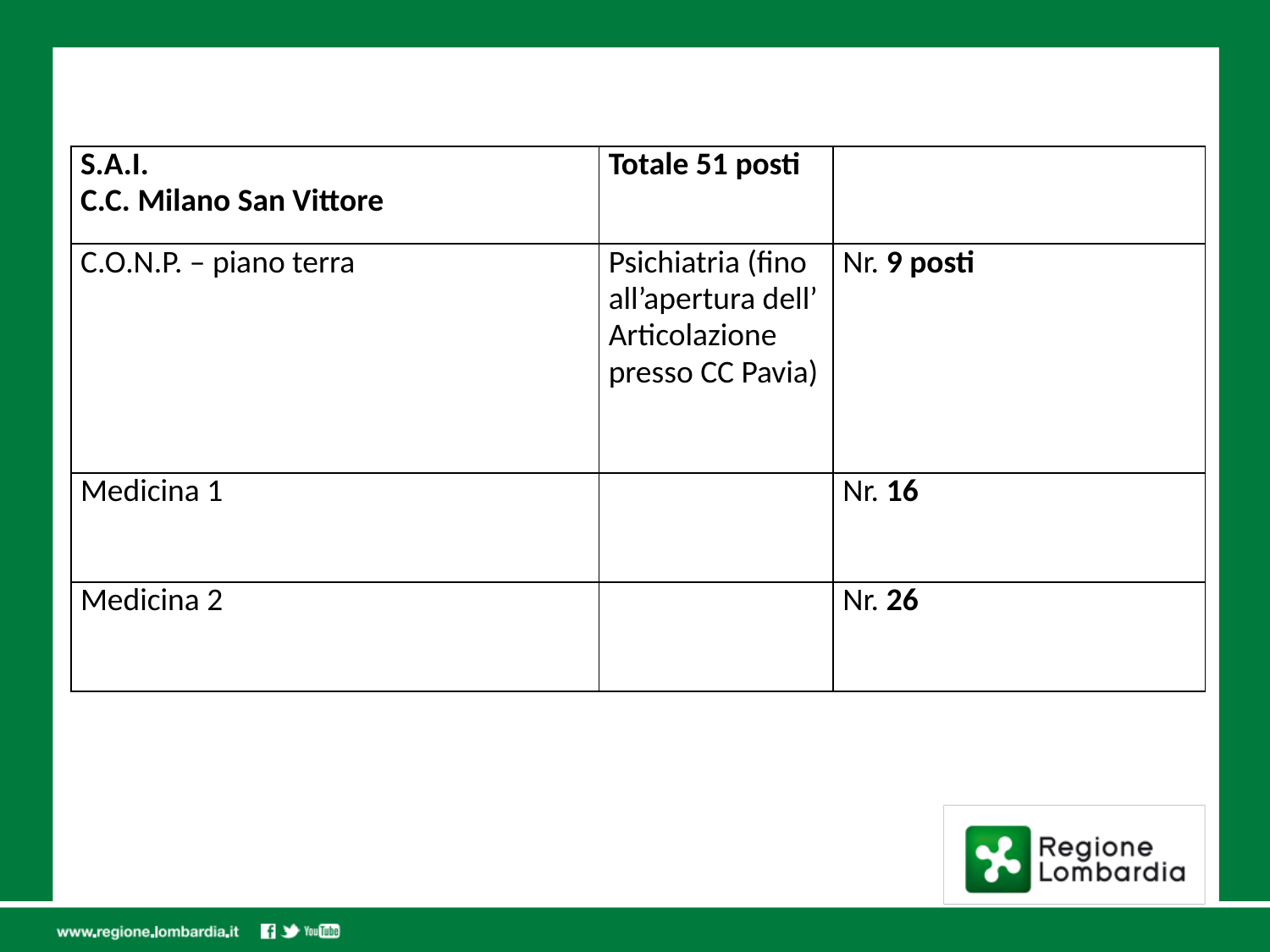

| S.A.I. C.C. Milano San Vittore | Totale 51 posti |  |
| --- | --- | --- |
| C.O.N.P. – piano terra | Psichiatria (fino all’apertura dell’ Articolazione presso CC Pavia) | Nr. 9 posti |
| Medicina 1 |  | Nr. 16 |
| Medicina 2 |  | Nr. 26 |